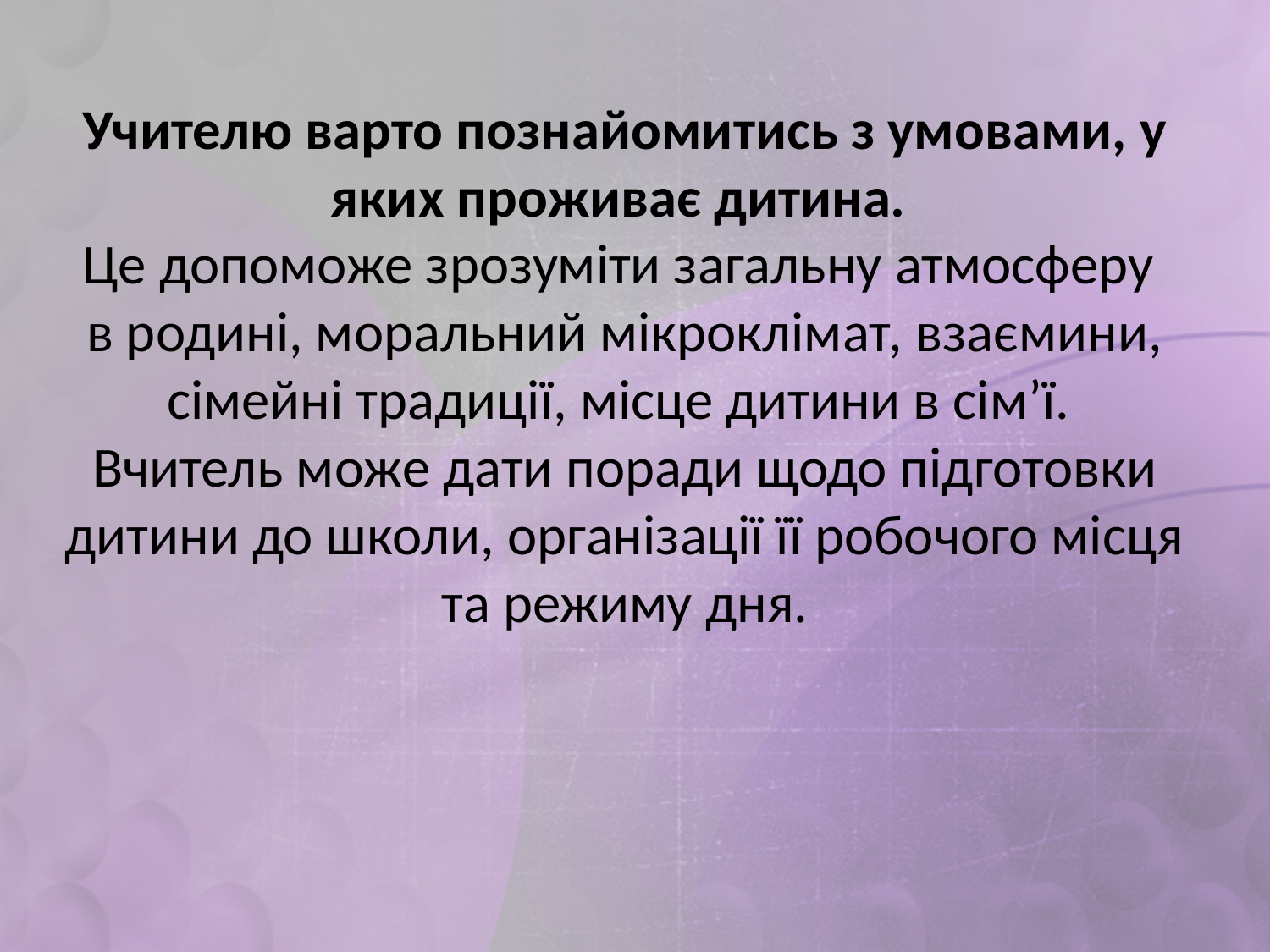

Учителю варто познайомитись з умовами, у яких проживає дитина.
Це допоможе зрозуміти загальну атмосферу
в родині, моральний мікроклімат, взаємини, сімейні традиції, місце дитини в сім’ї.
Вчитель може дати поради щодо підготовки дитини до школи, організації її робочого місця та режиму дня.